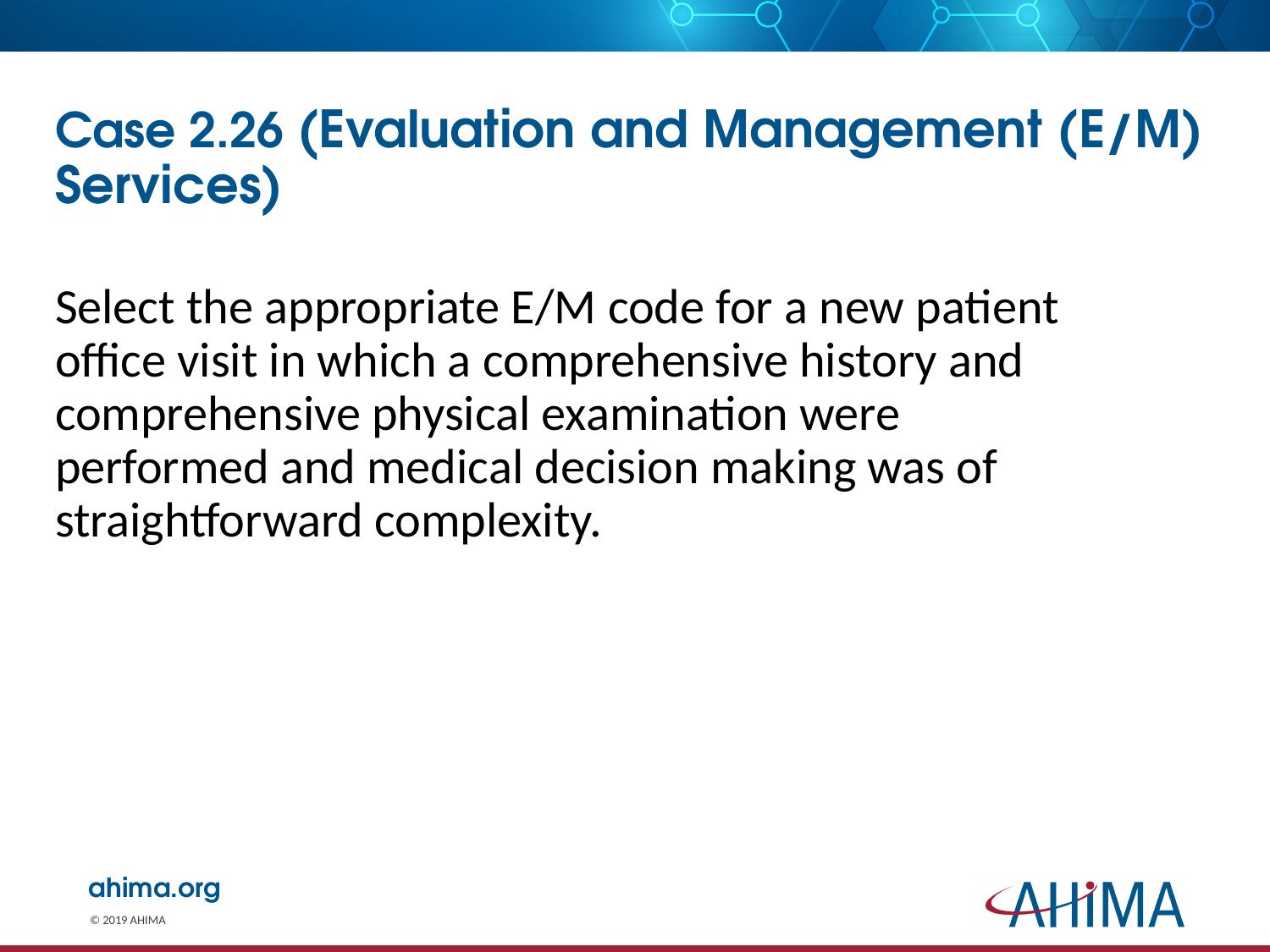

# Case 2.26 (Evaluation and Management (E/M) Services)
Select the appropriate E/M code for a new patient
office visit in which a comprehensive history and
comprehensive physical examination were
performed and medical decision making was of
straightforward complexity.